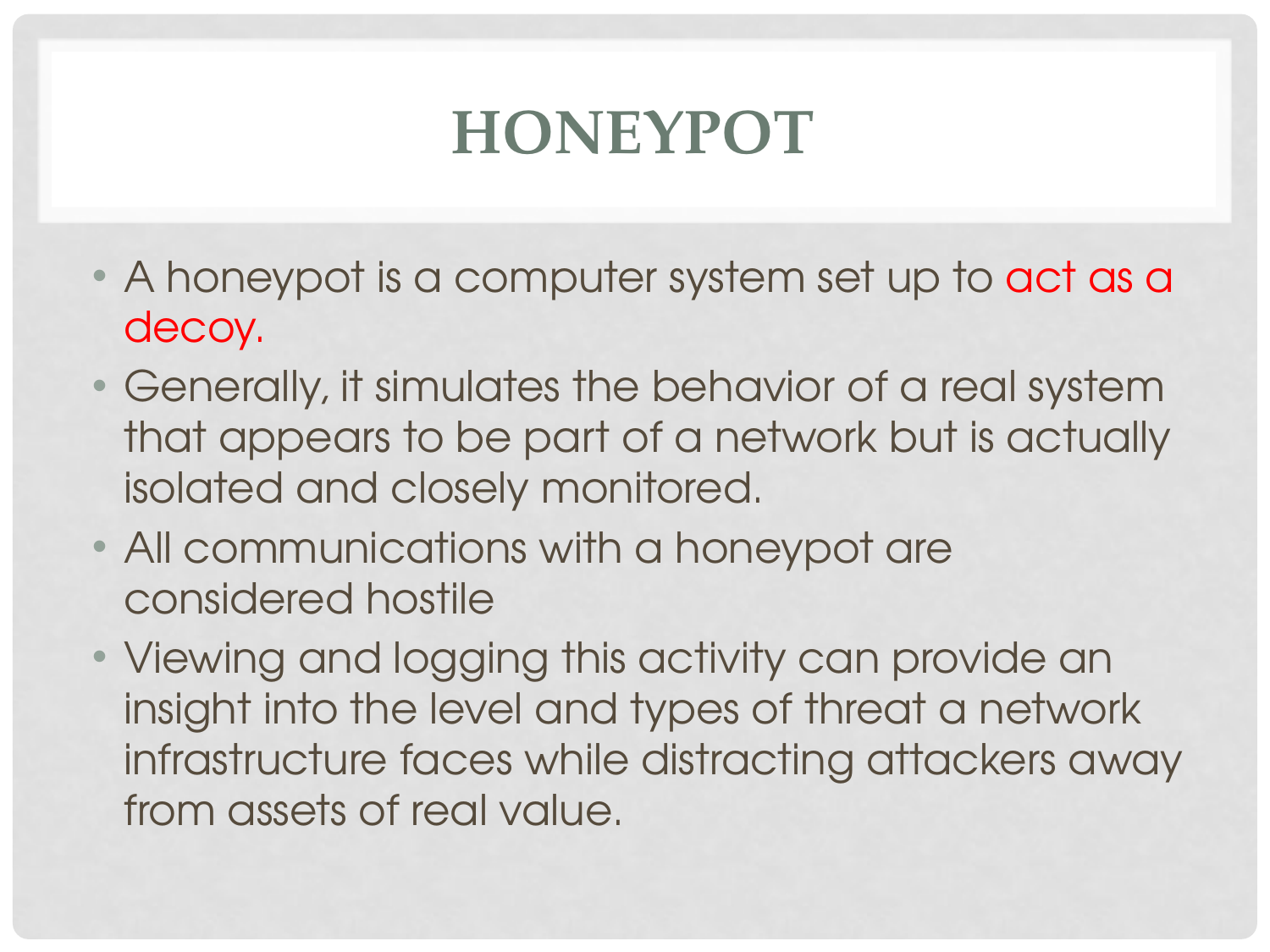

# Honeypot
A honeypot is a computer system set up to act as a decoy.
Generally, it simulates the behavior of a real system that appears to be part of a network but is actually isolated and closely monitored.
All communications with a honeypot are considered hostile
Viewing and logging this activity can provide an insight into the level and types of threat a network infrastructure faces while distracting attackers away from assets of real value.